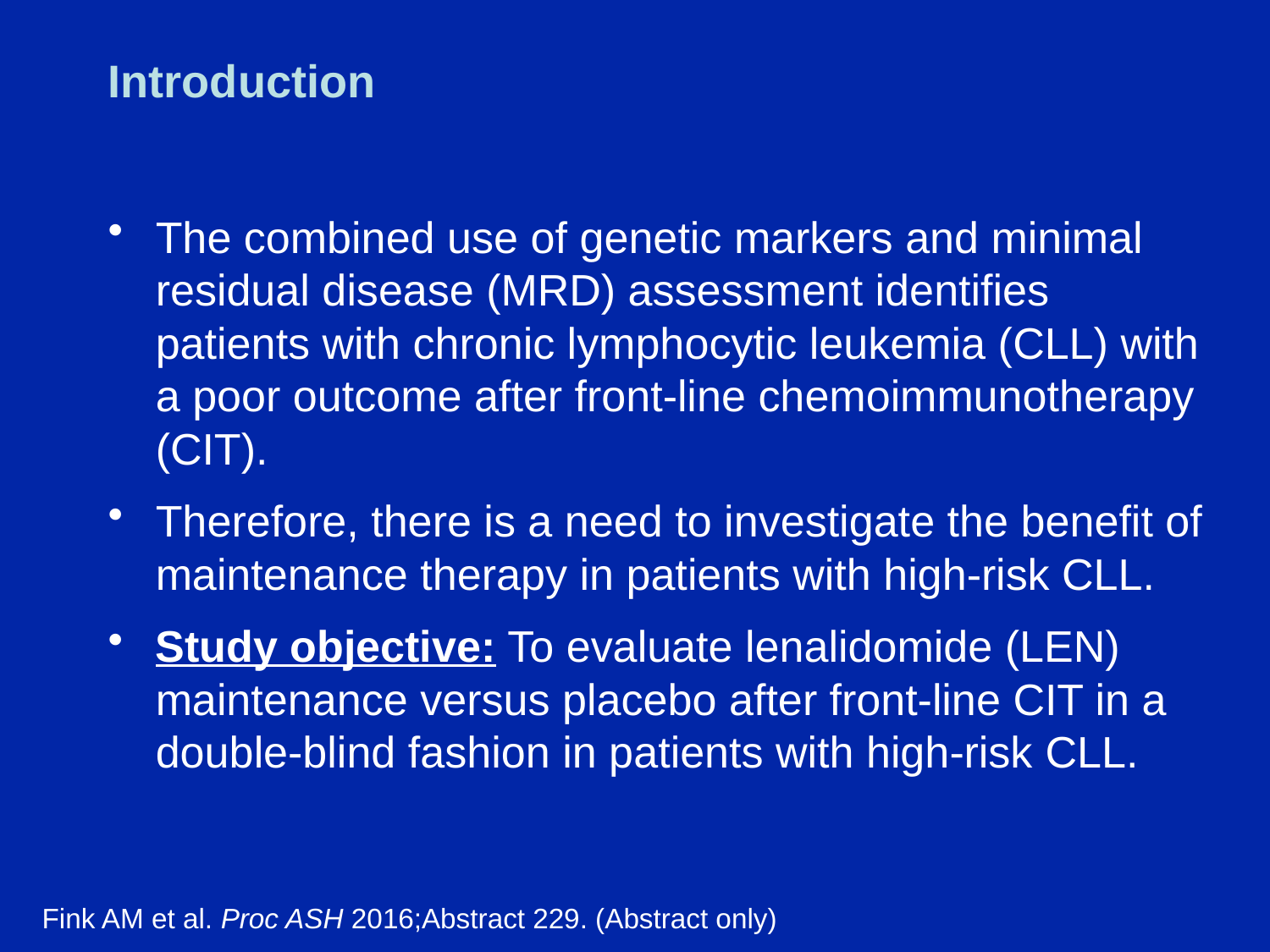

# Introduction
The combined use of genetic markers and minimal residual disease (MRD) assessment identifies patients with chronic lymphocytic leukemia (CLL) with a poor outcome after front-line chemoimmunotherapy (CIT).
Therefore, there is a need to investigate the benefit of maintenance therapy in patients with high-risk CLL.
Study objective: To evaluate lenalidomide (LEN) maintenance versus placebo after front-line CIT in a double-blind fashion in patients with high-risk CLL.
Fink AM et al. Proc ASH 2016;Abstract 229. (Abstract only)